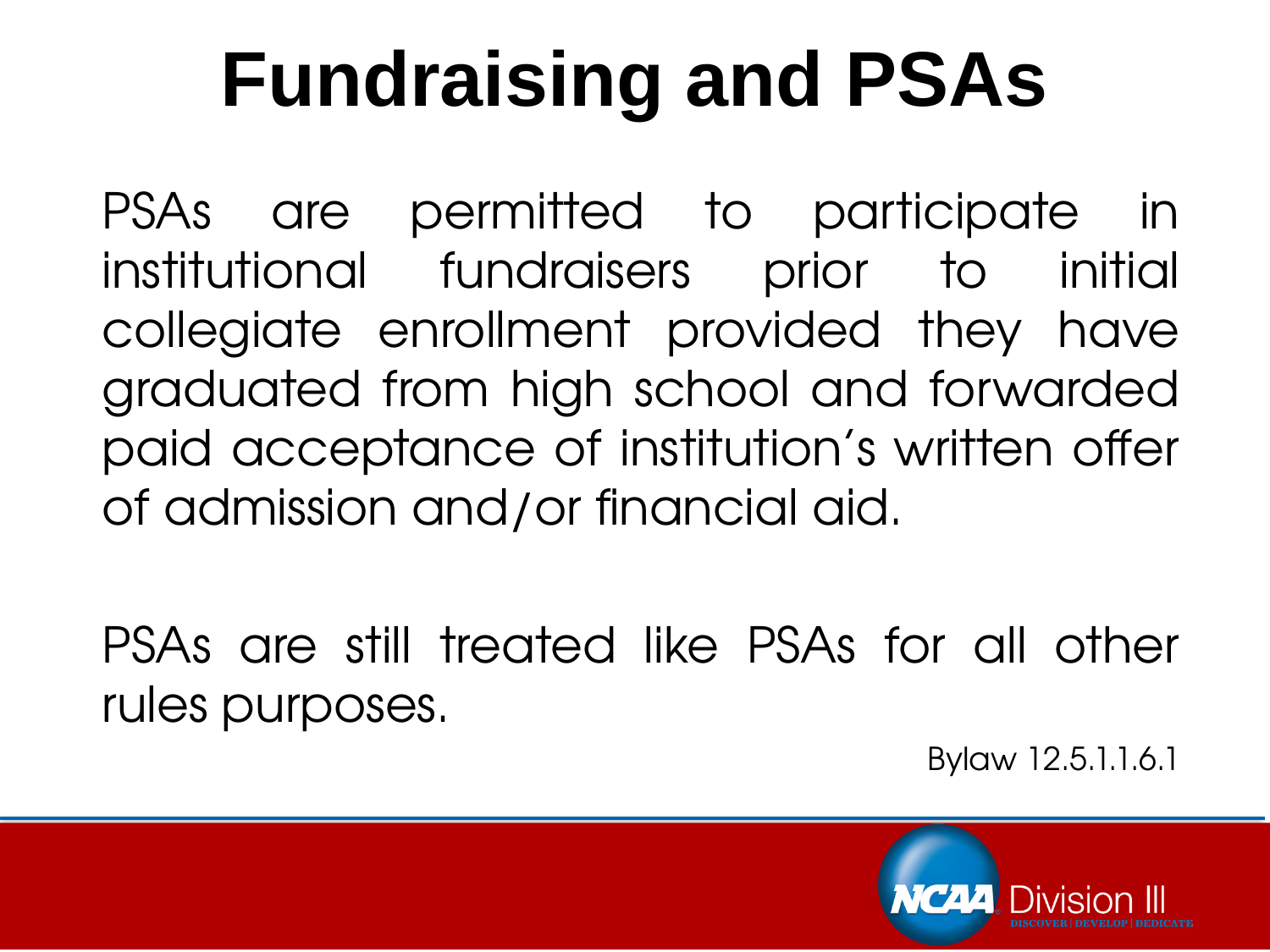

# Fundraising and PSAs
PSAs are permitted to participate in institutional fundraisers prior to initial collegiate enrollment provided they have graduated from high school and forwarded paid acceptance of institution’s written offer of admission and/or financial aid.

PSAs are still treated like PSAs for all other rules purposes.
Bylaw 12.5.1.1.6.1